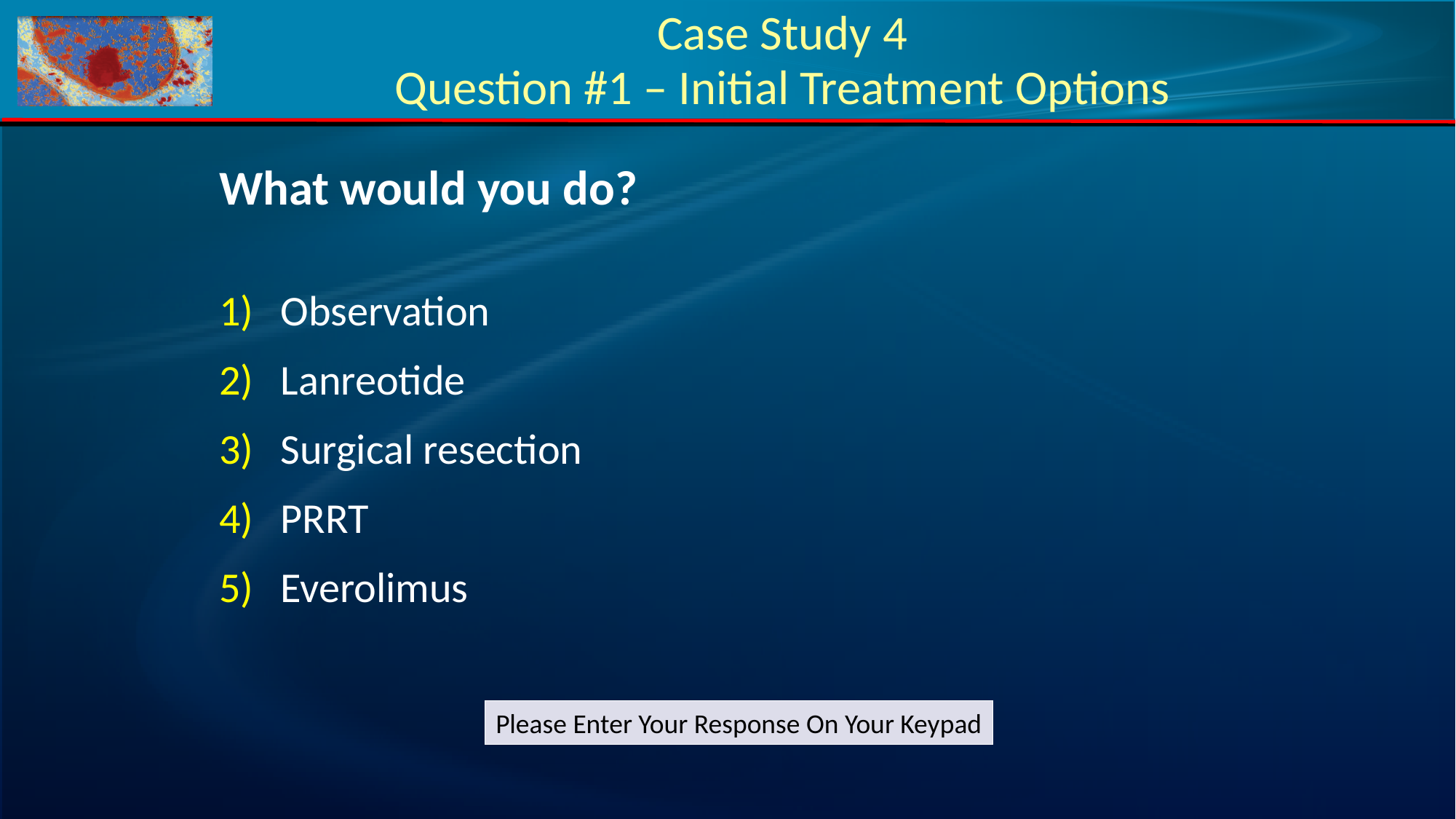

Case Study 4
Question #1 – Initial Treatment Options
What would you do?

Observation
Lanreotide
Surgical resection
PRRT
Everolimus
Please Enter Your Response On Your Keypad